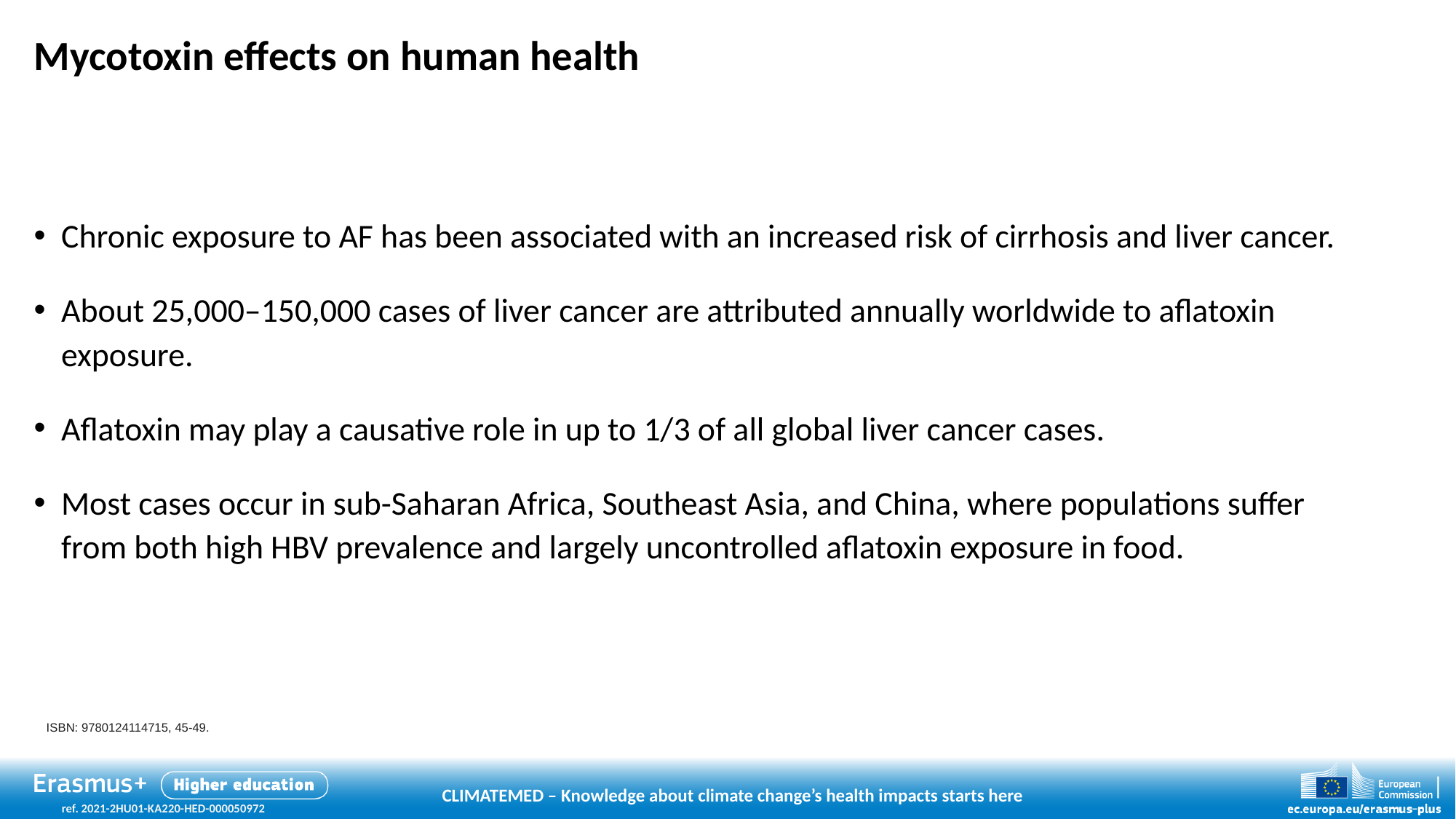

# Mycotoxin effects on human health
Chronic exposure to AF has been associated with an increased risk of cirrhosis and liver cancer.
About 25,000–150,000 cases of liver cancer are attributed annually worldwide to aflatoxin exposure.
Aflatoxin may play a causative role in up to 1/3 of all global liver cancer cases.
Most cases occur in sub-Saharan Africa, Southeast Asia, and China, where populations suffer from both high HBV prevalence and largely uncontrolled aflatoxin exposure in food.
ISBN: 9780124114715, 45-49.